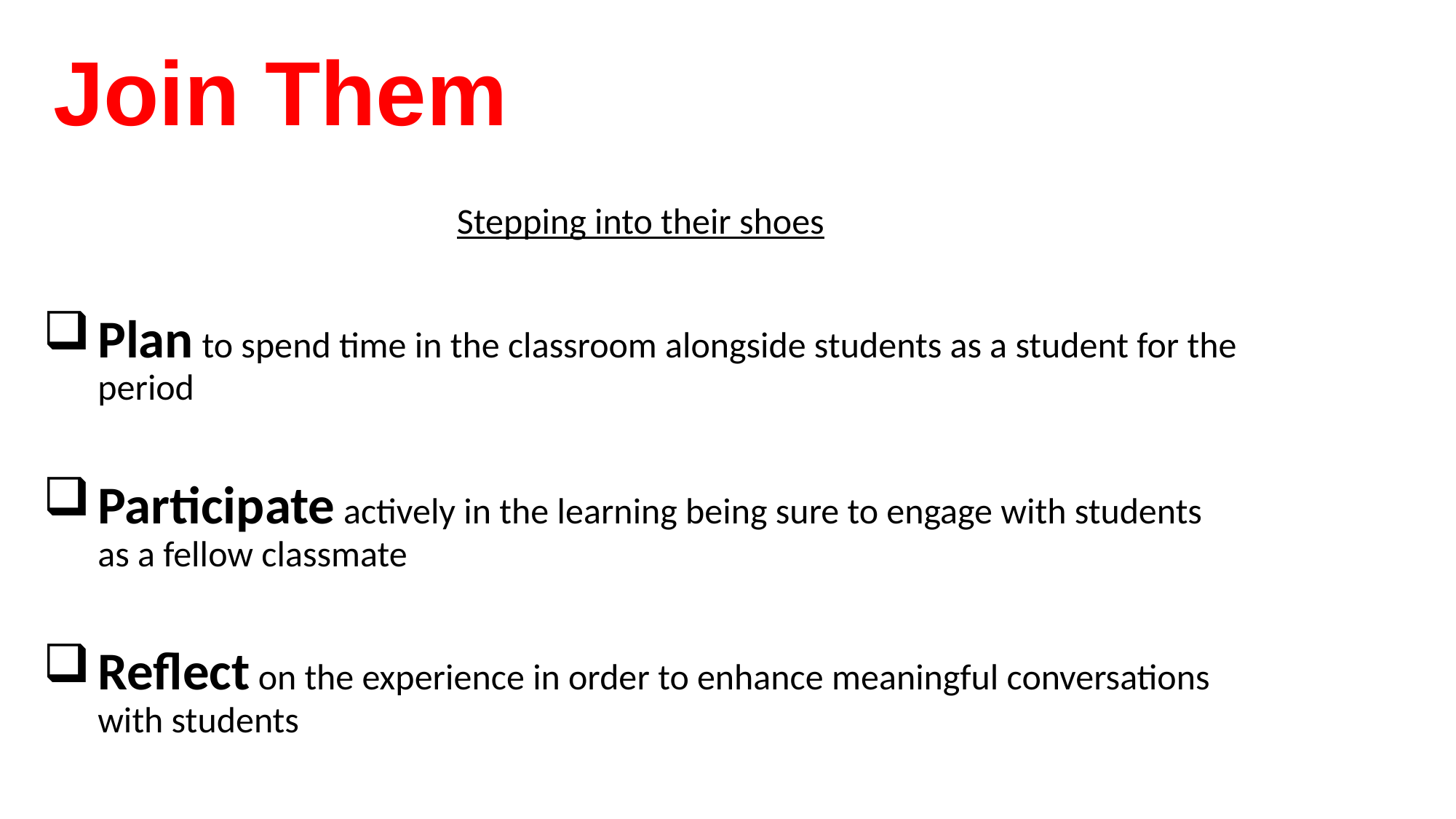

# Join Them
Stepping into their shoes

Plan to spend time in the classroom alongside students as a student for the period

Participate actively in the learning being sure to engage with students as a fellow classmate

Reflect on the experience in order to enhance meaningful conversations with students